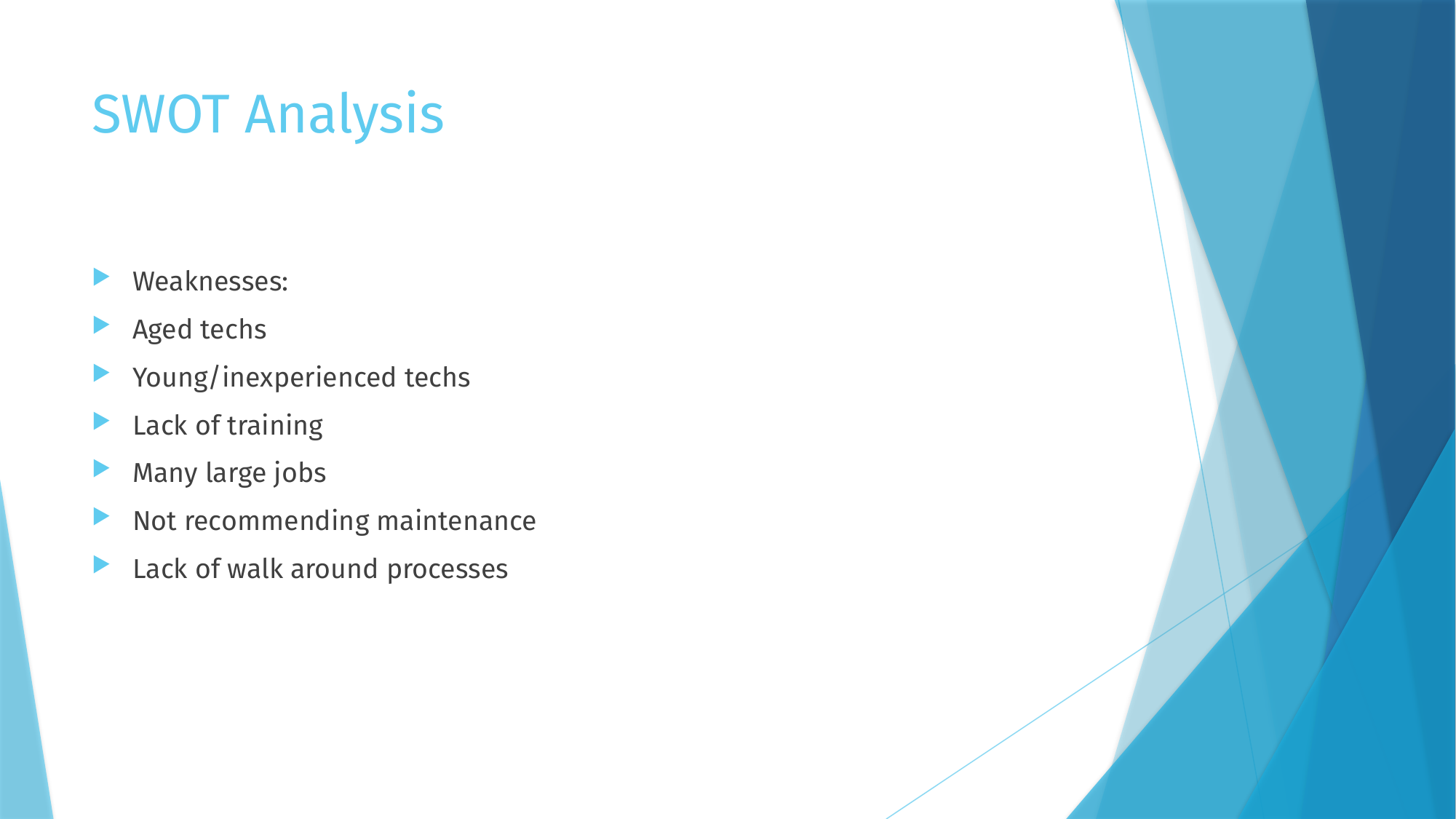

# SWOT Analysis
Weaknesses:
Aged techs
Young/inexperienced techs
Lack of training
Many large jobs
Not recommending maintenance
Lack of walk around processes